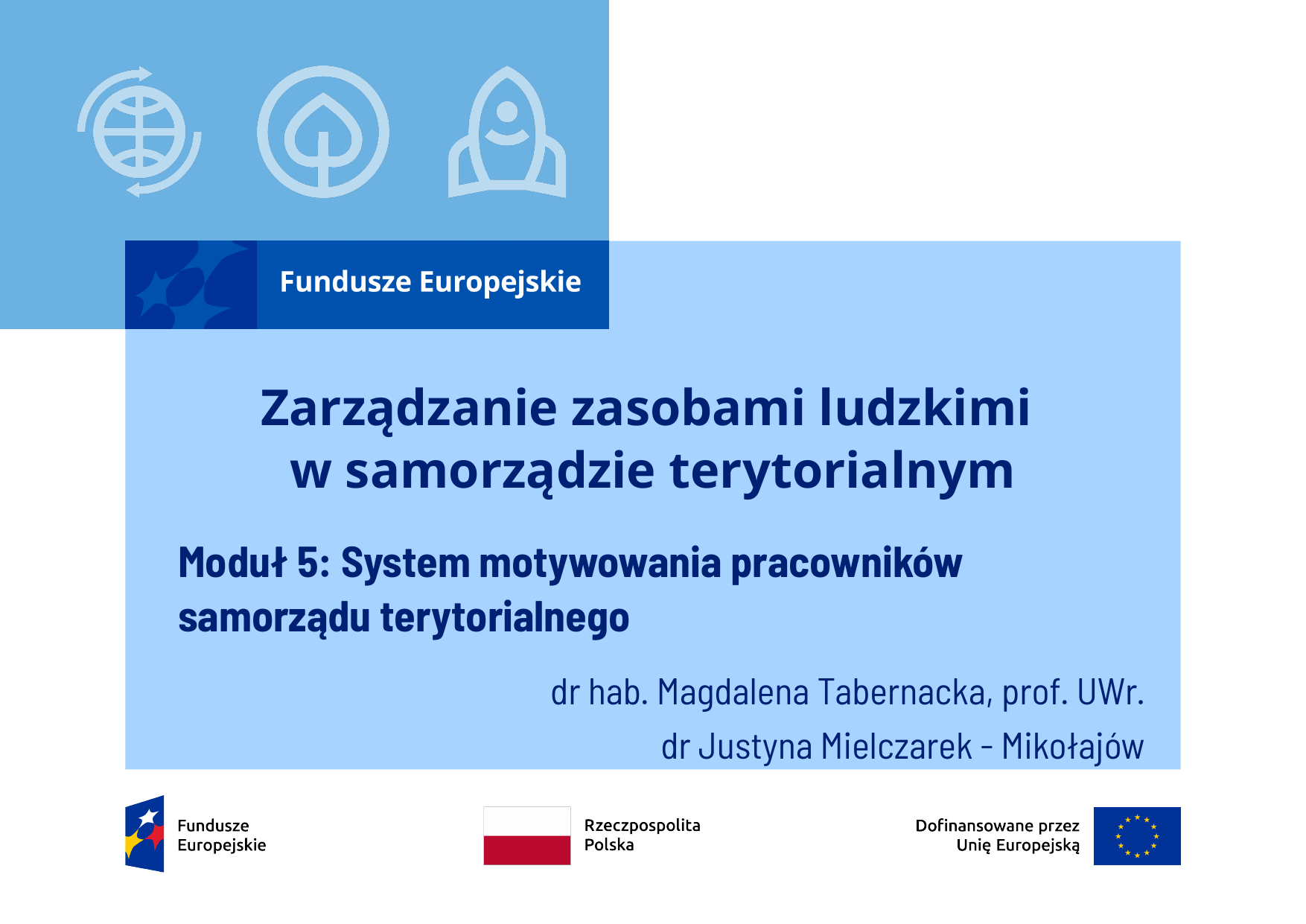

# Zarządzanie zasobami ludzkimi w samorządzie terytorialnym
Moduł 5: System motywowania pracowników samorządu terytorialnego
dr hab. Magdalena Tabernacka, prof. UWr.
dr Justyna Mielczarek - Mikołajów